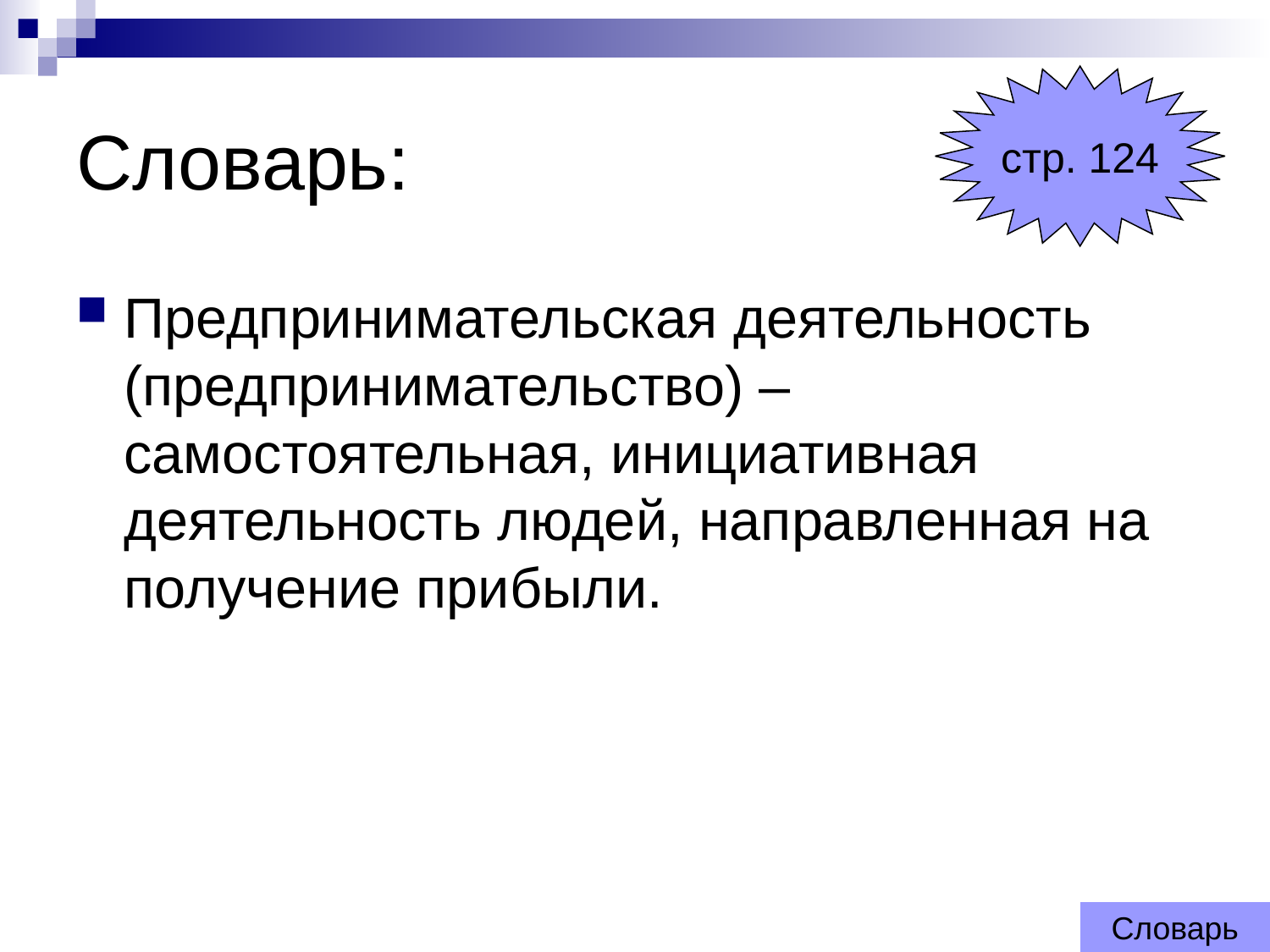

# Словарь:
стр. 124
Предпринимательская деятельность (предпринимательство) – самостоятельная, инициативная деятельность людей, направленная на получение прибыли.
Словарь